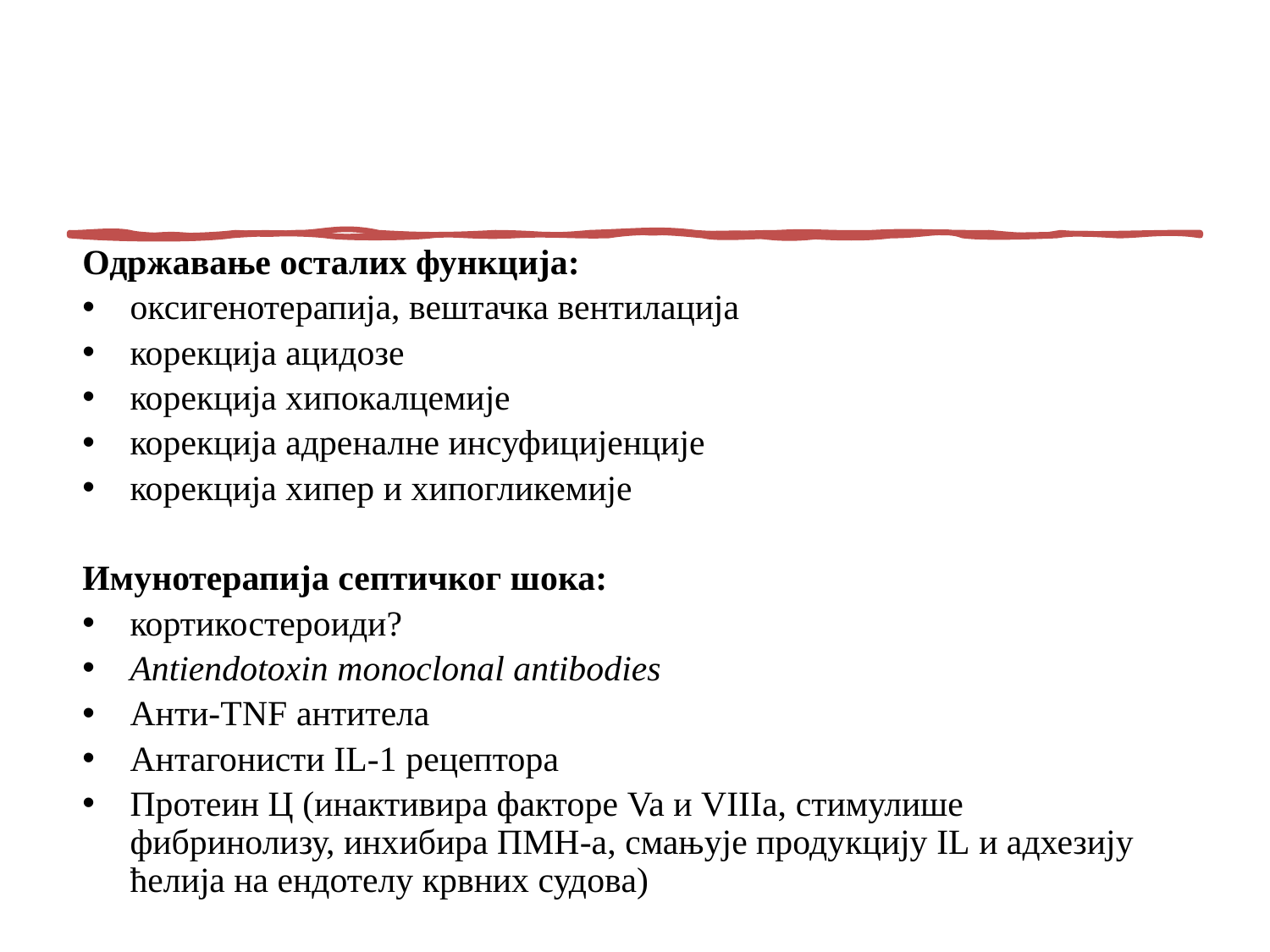

Одржавање осталих функција:
оксигенотерапија, вештачка вентилација
корекција ацидозе
корекција хипокалцемије
корекција адреналне инсуфицијенције
корекција хипер и хипогликемије

Имунотерапија септичког шока:
кортикостероиди?
Antiendotoxin monoclonal antibodies
Анти-ТNF антитела
Антагонисти IL-1 рецептора
Протеин Ц (инактивира факторе Va и VIIIa, стимулише фибринолизу, инхибира ПМН-a, смањује продукцију IL и адхезију ћелија на ендотелу крвних судова)